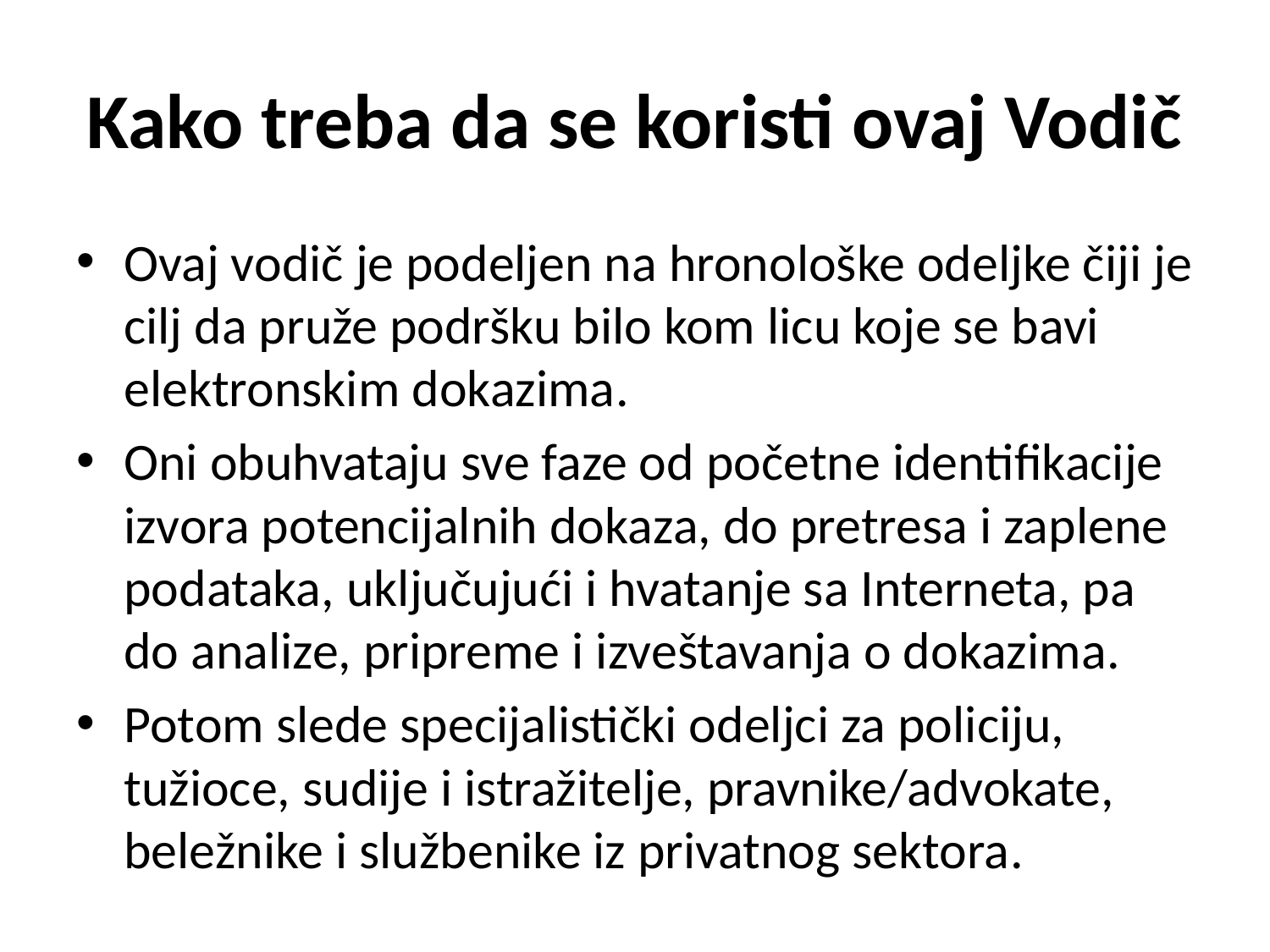

# Kako treba da se koristi ovaj Vodič
Ovaj vodič je podeljen na hronološke odeljke čiji je cilj da pruže podršku bilo kom licu koje se bavi elektronskim dokazima.
Oni obuhvataju sve faze od početne identifikacije izvora potencijalnih dokaza, do pretresa i zaplene podataka, uključujući i hvatanje sa Interneta, pa do analize, pripreme i izveštavanja o dokazima.
Potom slede specijalistički odeljci za policiju, tužioce, sudije i istražitelje, pravnike/advokate, beležnike i službenike iz privatnog sektora.